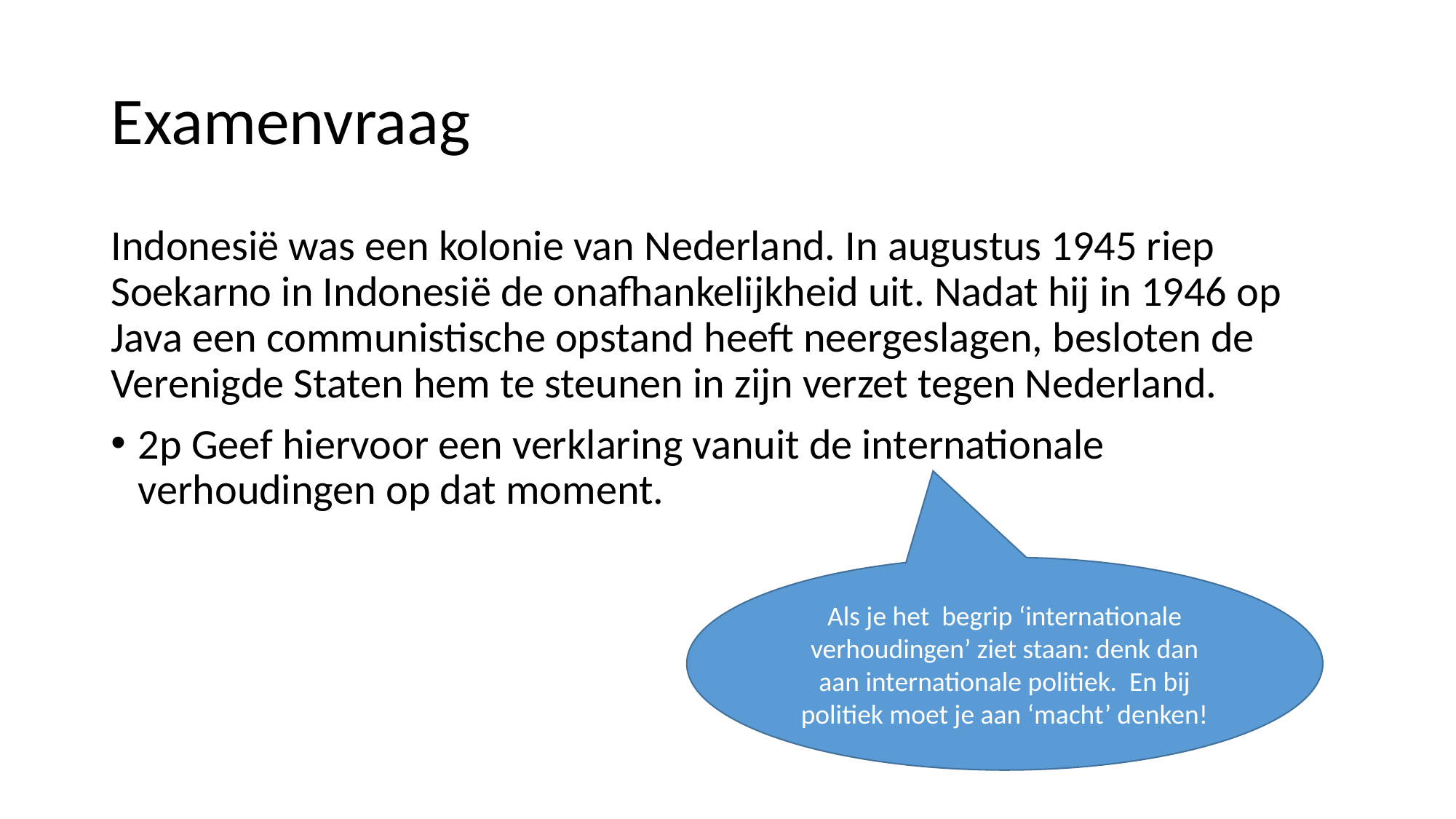

# Examenvraag
Indonesië was een kolonie van Nederland. In augustus 1945 riep Soekarno in Indonesië de onafhankelijkheid uit. Nadat hij in 1946 op Java een communistische opstand heeft neergeslagen, besloten de Verenigde Staten hem te steunen in zijn verzet tegen Nederland.
2p Geef hiervoor een verklaring vanuit de internationale verhoudingen op dat moment.
Als je het  begrip ‘internationale verhoudingen’ ziet staan: denk dan aan internationale politiek.  En bij politiek moet je aan ‘macht’ denken!